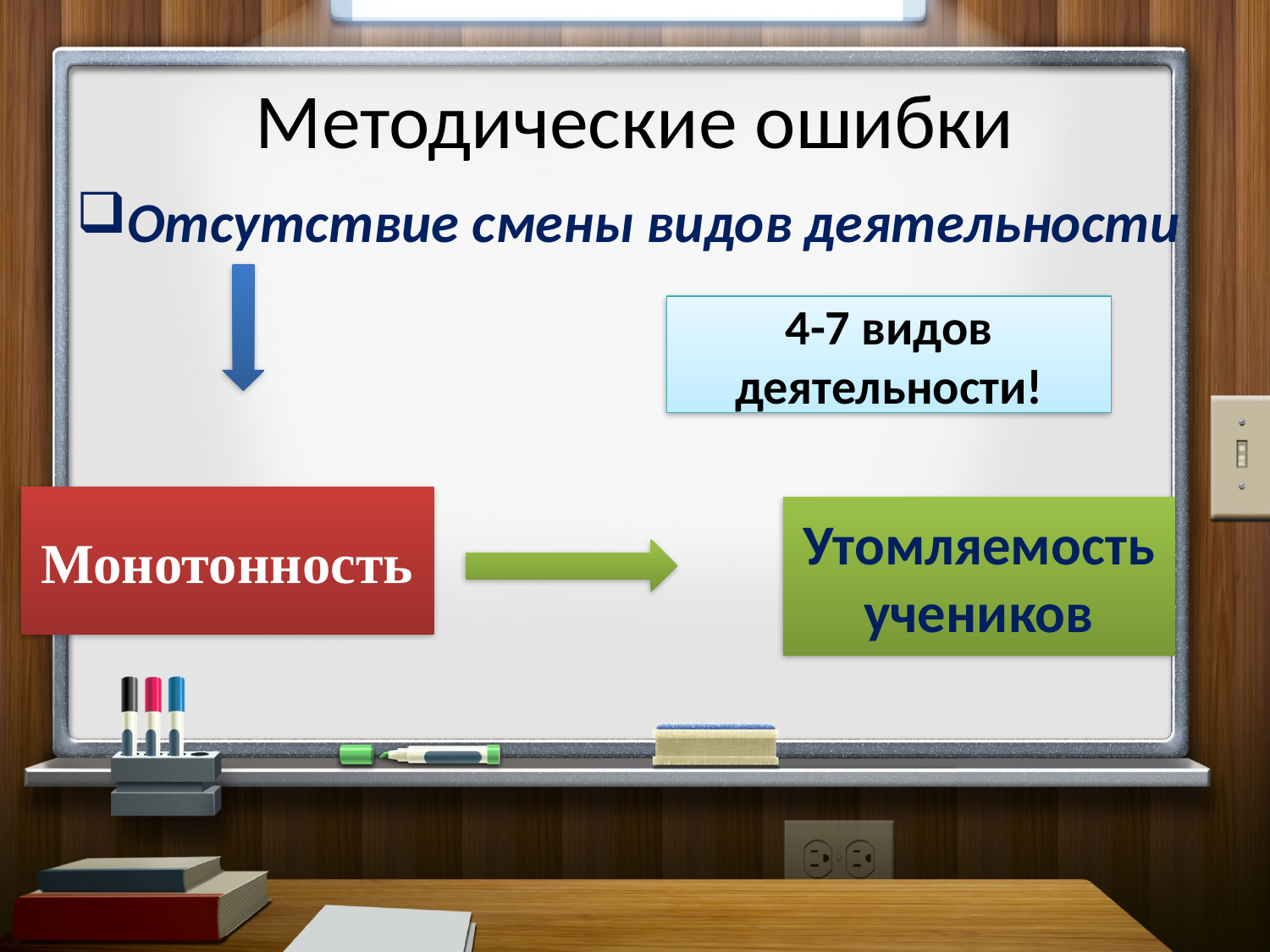

# Методические ошибки
Отсутствие смены видов деятельности

4-7 видов деятельности!
Монотонность
Утомляемость учеников